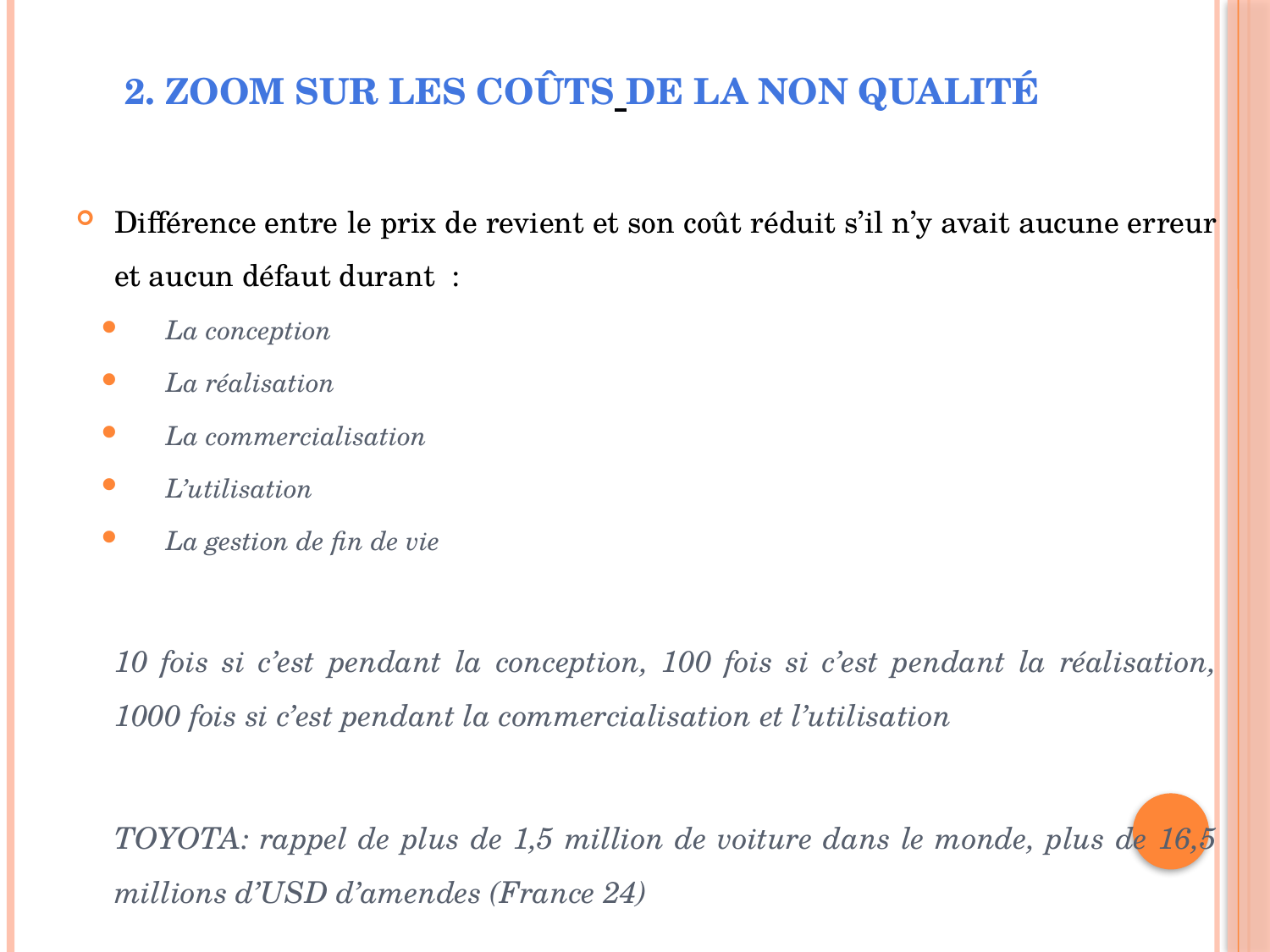

# 2. Zoom sur les Coûts de la Non Qualité
Différence entre le prix de revient et son coût réduit s’il n’y avait aucune erreur et aucun défaut durant  :
La conception
La réalisation
La commercialisation
L’utilisation
La gestion de fin de vie

	10 fois si c’est pendant la conception, 100 fois si c’est pendant la réalisation, 1000 fois si c’est pendant la commercialisation et l’utilisation

	TOYOTA: rappel de plus de 1,5 million de voiture dans le monde, plus de 16,5 millions d’USD d’amendes (France 24)